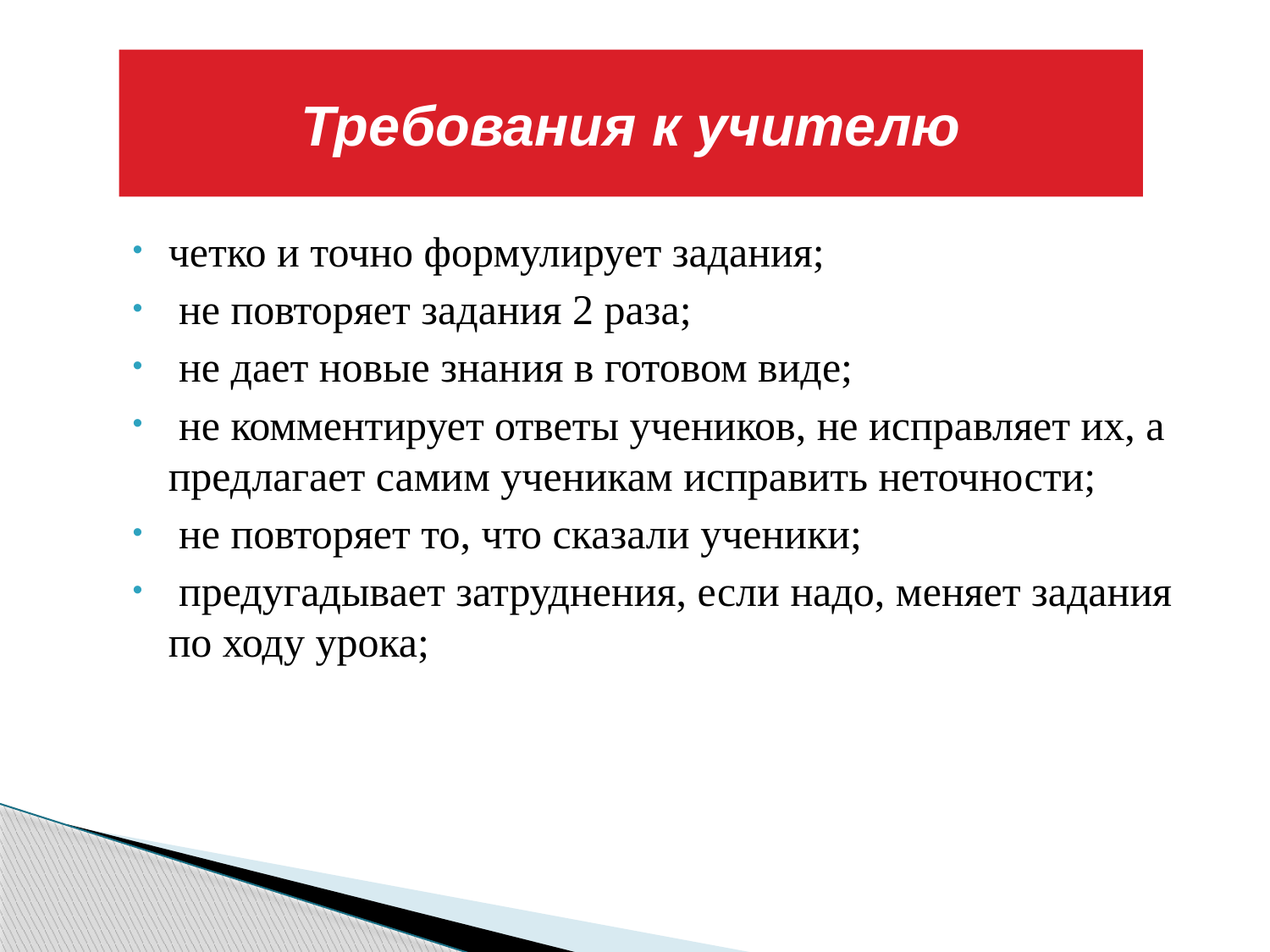

Требования к учителю
# Требования к учителю
четко и точно формулирует задания;
 не повторяет задания 2 раза;
 не дает новые знания в готовом виде;
 не комментирует ответы учеников, не исправляет их, а предлагает самим ученикам исправить неточности;
 не повторяет то, что сказали ученики;
 предугадывает затруднения, если надо, меняет задания по ходу урока;